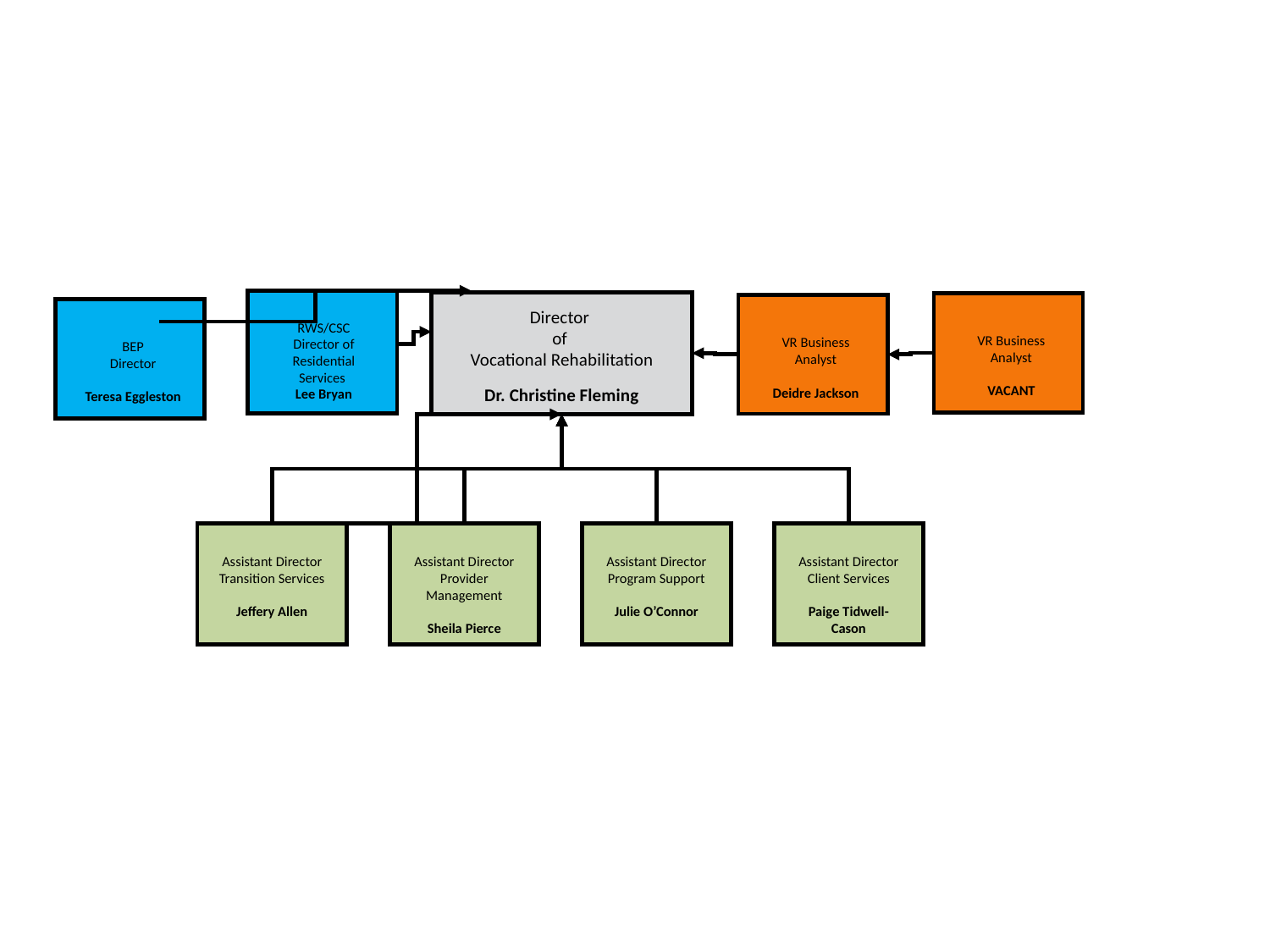

RWS/CSC
Director of Residential Services
Lee Bryan

Director
of
Vocational Rehabilitation

Dr. Christine Fleming

VR Business Analyst

VACANT

VR Business Analyst

Deidre Jackson

BEP
Director

Teresa Eggleston

Assistant Director
Transition Services
Jeffery Allen

Assistant Director
Provider Management
Sheila Pierce

Assistant Director
Program Support

Julie O’Connor

Assistant Director
Client Services

Paige Tidwell-Cason